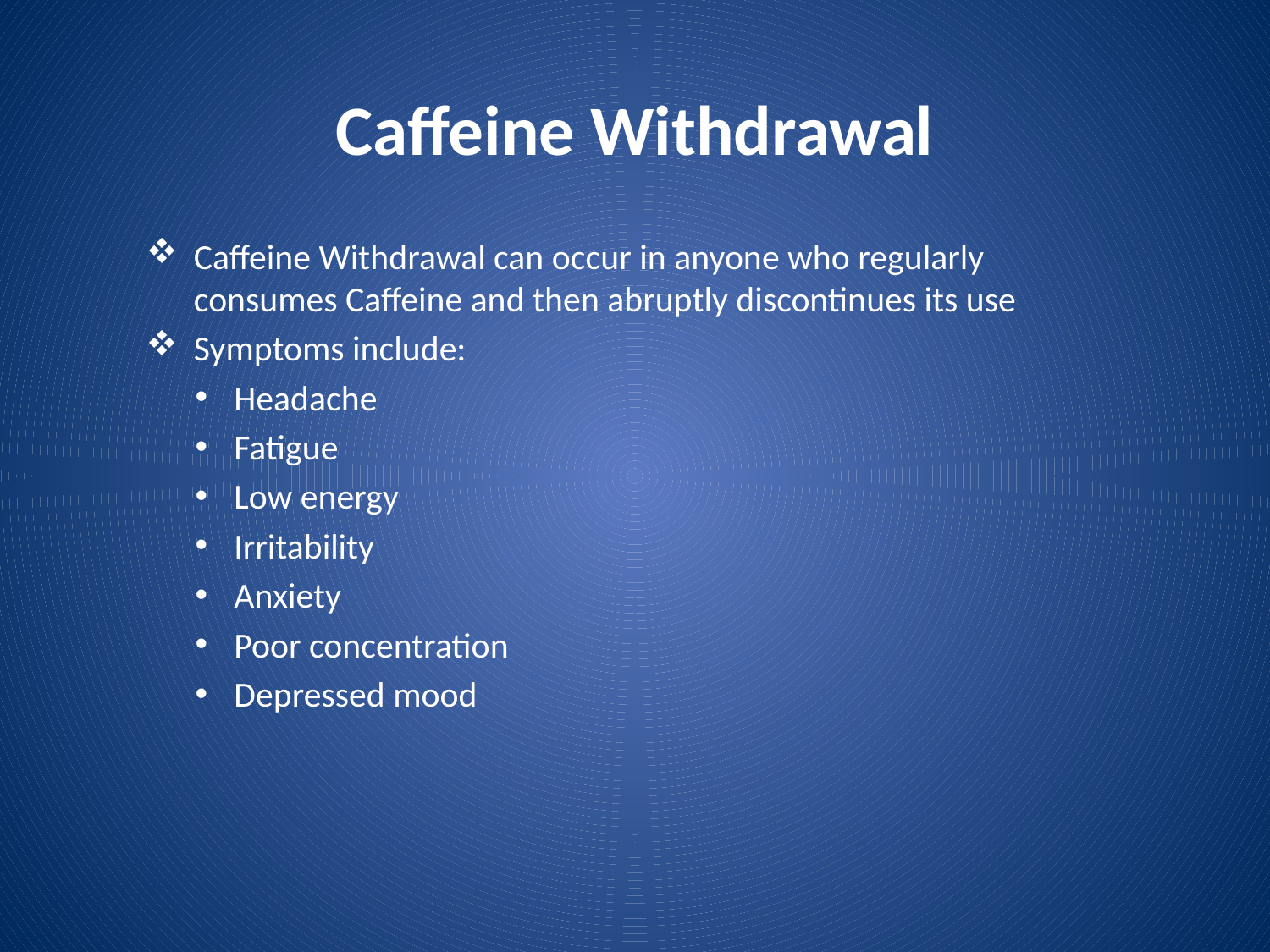

# Caffeine Withdrawal
Caffeine Withdrawal can occur in anyone who regularly consumes Caffeine and then abruptly discontinues its use
Symptoms include:
Headache
Fatigue
Low energy
Irritability
Anxiety
Poor concentration
Depressed mood